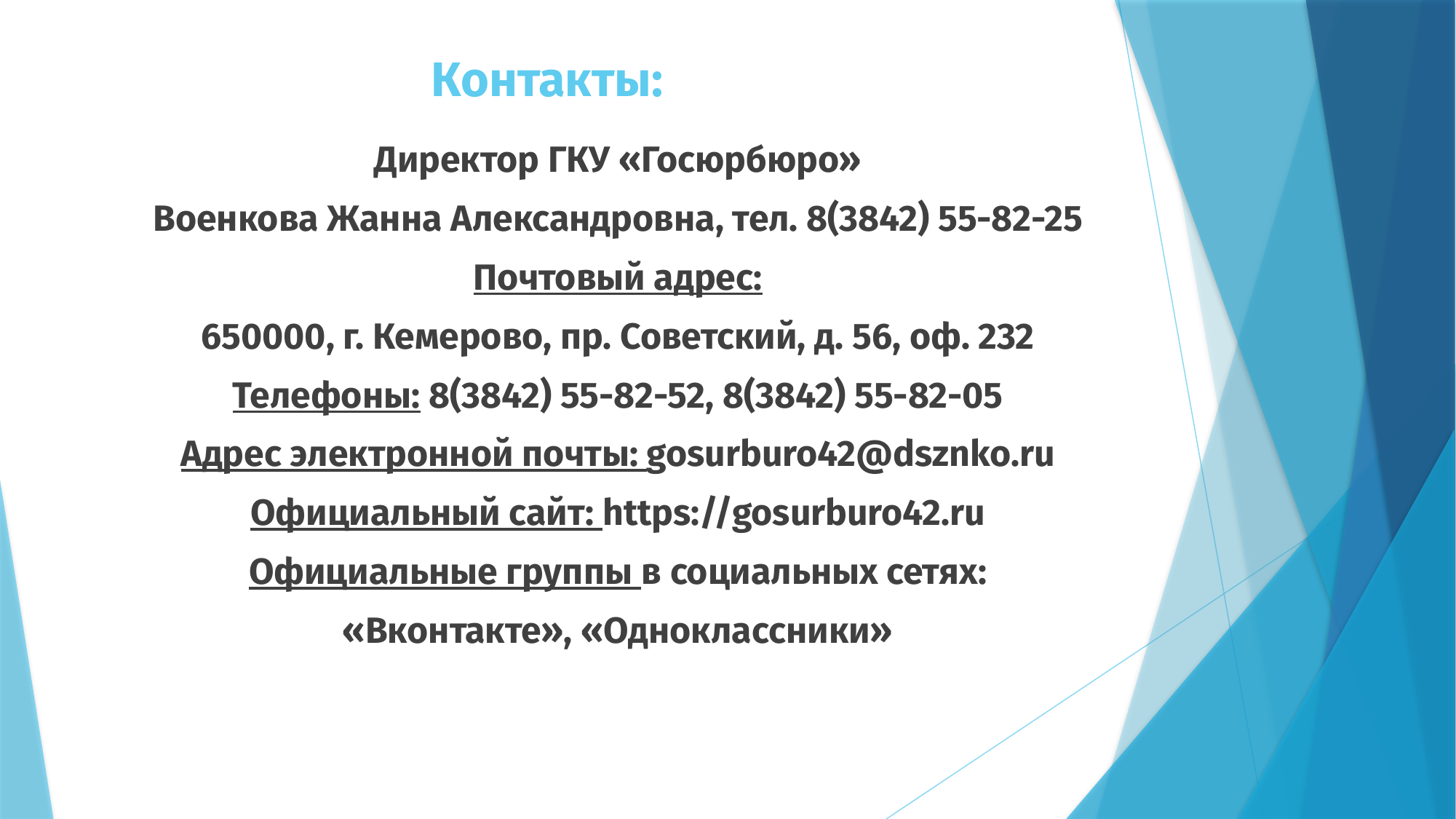

# Контакты:
Директор ГКУ «Госюрбюро»
Военкова Жанна Александровна, тел. 8(3842) 55-82-25
Почтовый адрес:
650000, г. Кемерово, пр. Советский, д. 56, оф. 232
Телефоны: 8(3842) 55-82-52, 8(3842) 55-82-05
Адрес электронной почты: gosurburo42@dsznko.ru
Официальный сайт: https://gosurburo42.ru
Официальные группы в социальных сетях:
«Вконтакте», «Одноклассники»